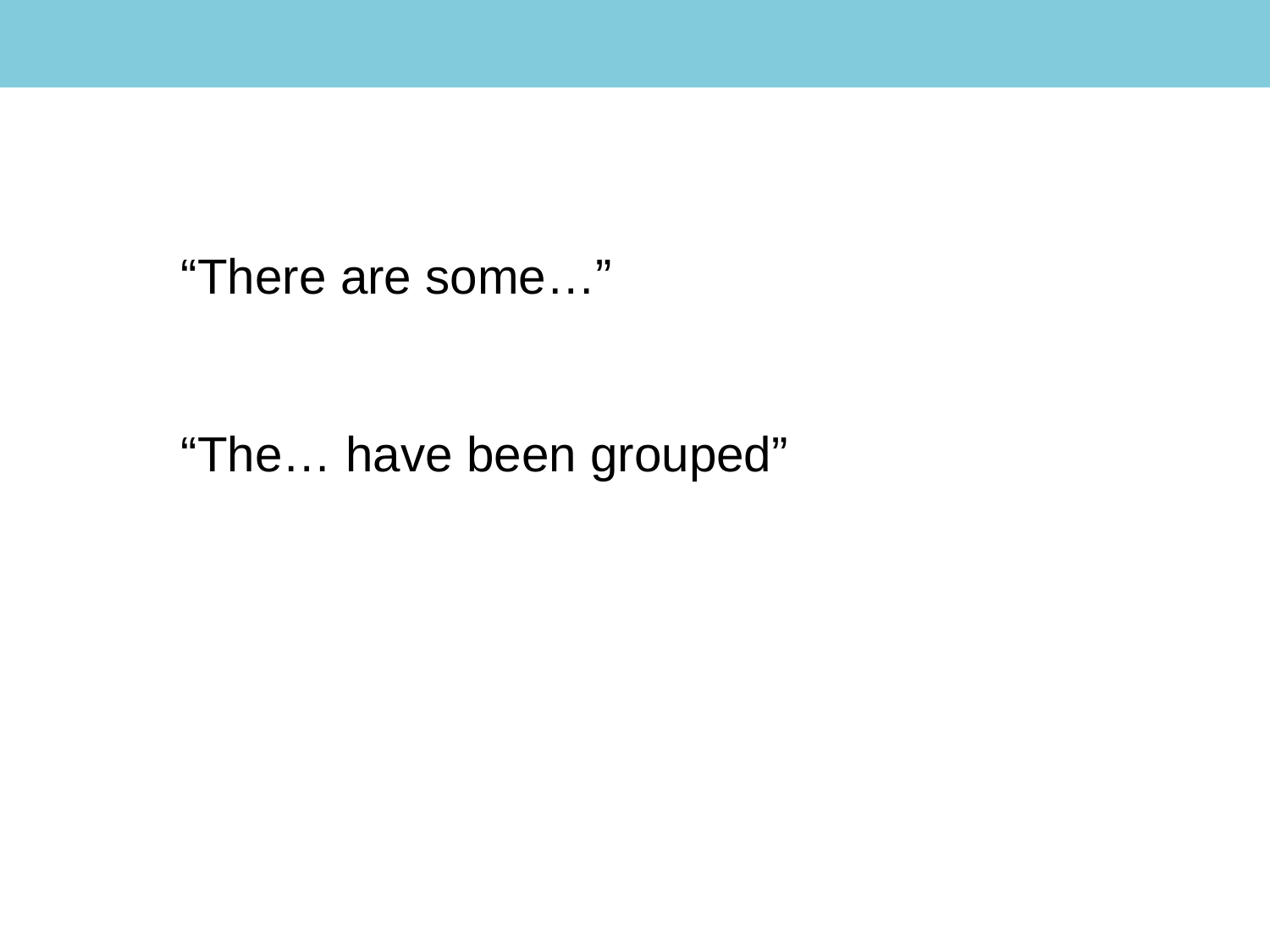

“There are some…”

“The… have been grouped”